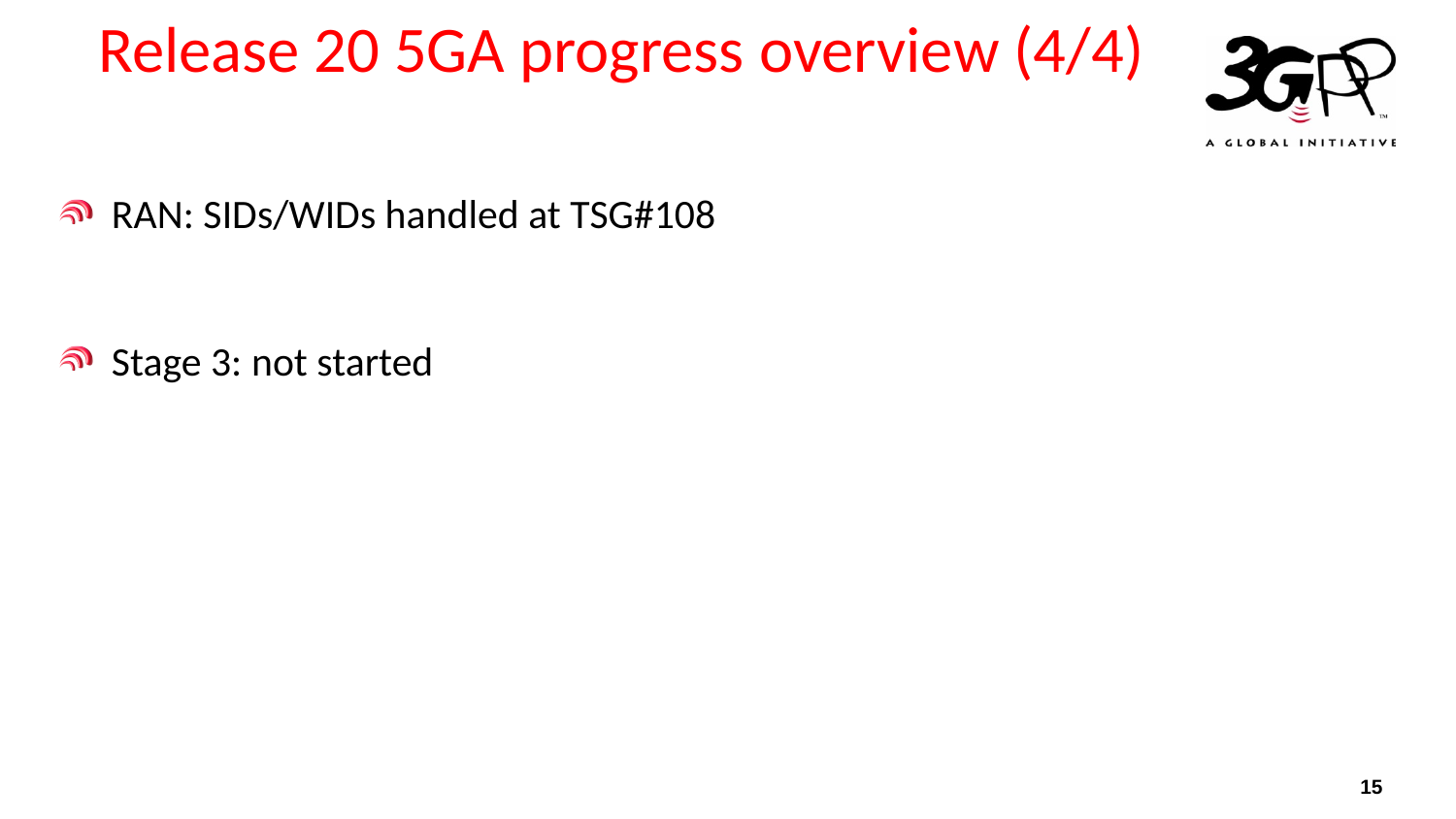

# Release 20 5GA progress overview (4/4)
RAN: SIDs/WIDs handled at TSG#108

Stage 3: not started